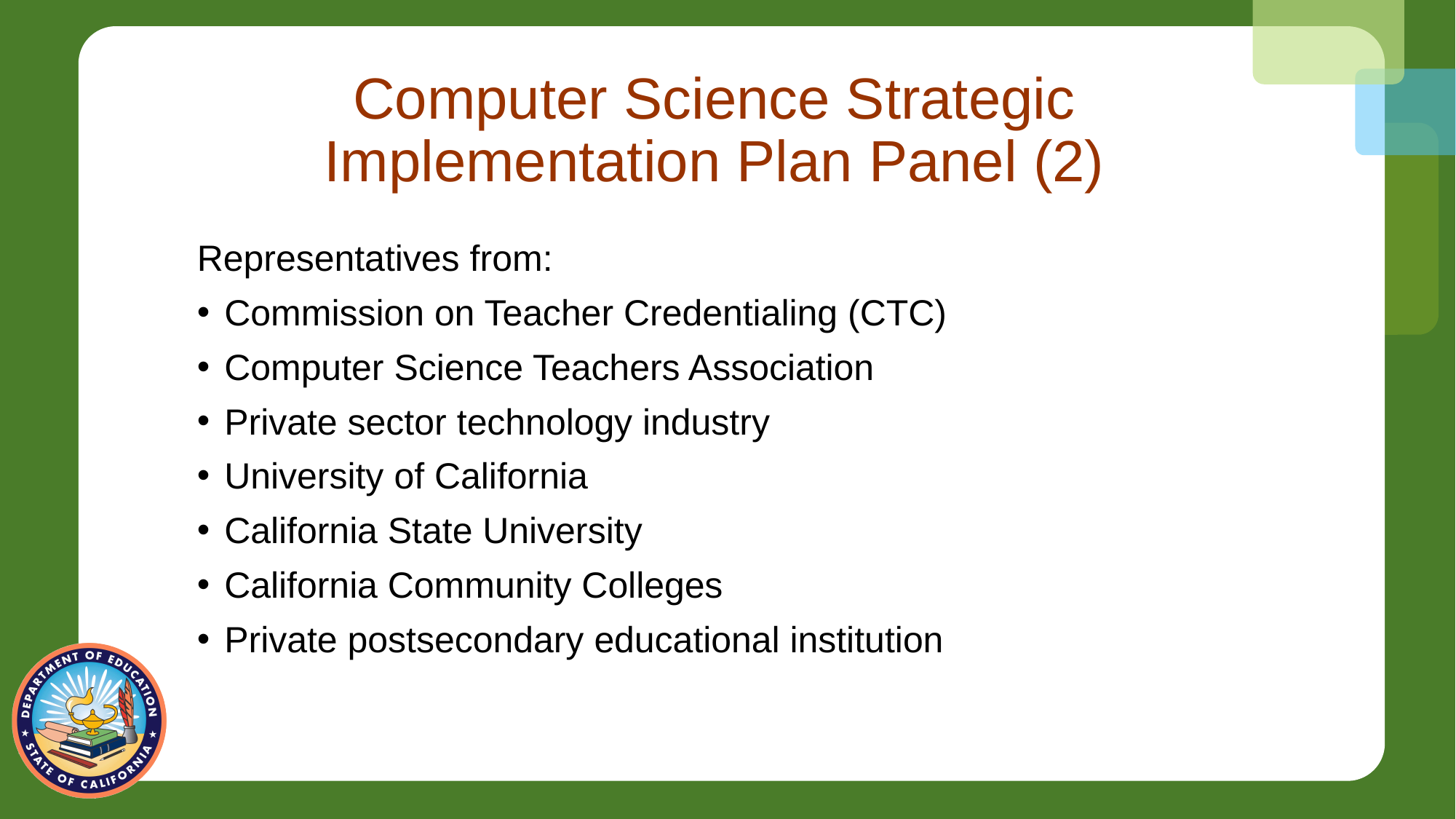

# Computer Science Strategic Implementation Plan Panel (2)
Representatives from:
Commission on Teacher Credentialing (CTC)
Computer Science Teachers Association
Private sector technology industry
University of California
California State University
California Community Colleges
Private postsecondary educational institution